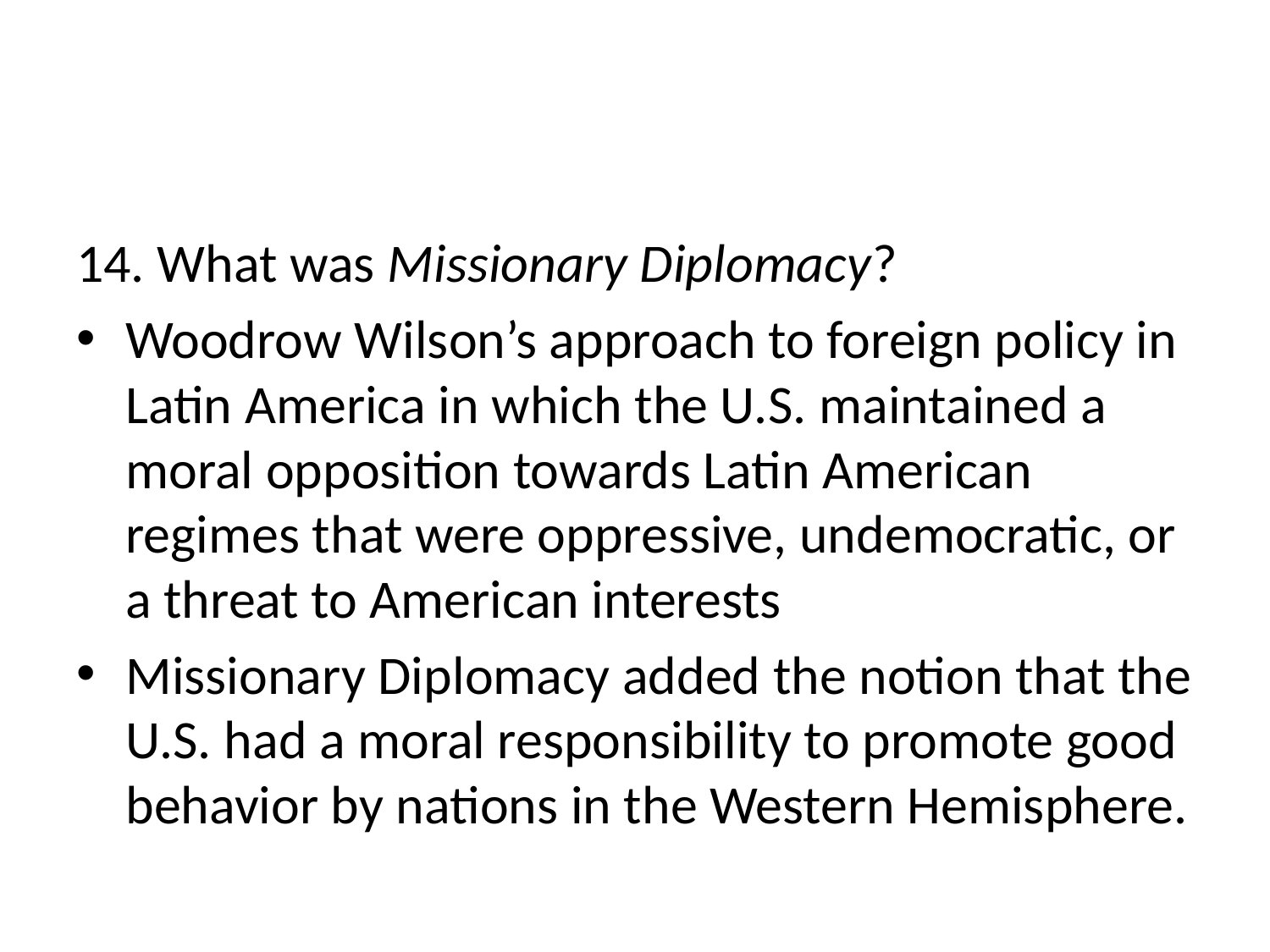

#
14. What was Missionary Diplomacy?
Woodrow Wilson’s approach to foreign policy in Latin America in which the U.S. maintained a moral opposition towards Latin American regimes that were oppressive, undemocratic, or a threat to American interests
Missionary Diplomacy added the notion that the U.S. had a moral responsibility to promote good behavior by nations in the Western Hemisphere.